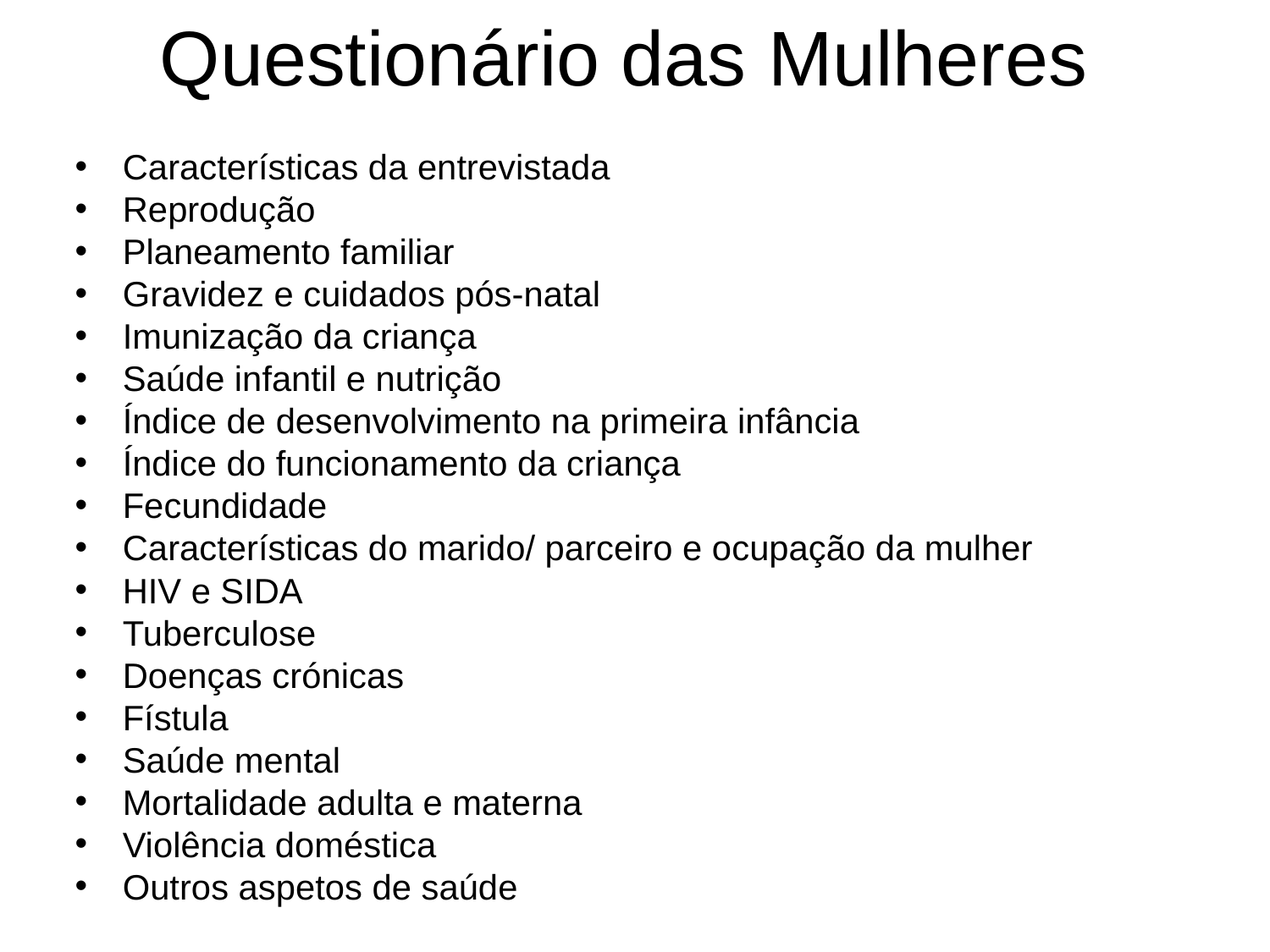

# Questionário das Mulheres
Características da entrevistada
Reprodução
Planeamento familiar
Gravidez e cuidados pós-natal
Imunização da criança
Saúde infantil e nutrição
Índice de desenvolvimento na primeira infância
Índice do funcionamento da criança
Fecundidade
Características do marido/ parceiro e ocupação da mulher
HIV e SIDA
Tuberculose
Doenças crónicas
Fístula
Saúde mental
Mortalidade adulta e materna
Violência doméstica
Outros aspetos de saúde